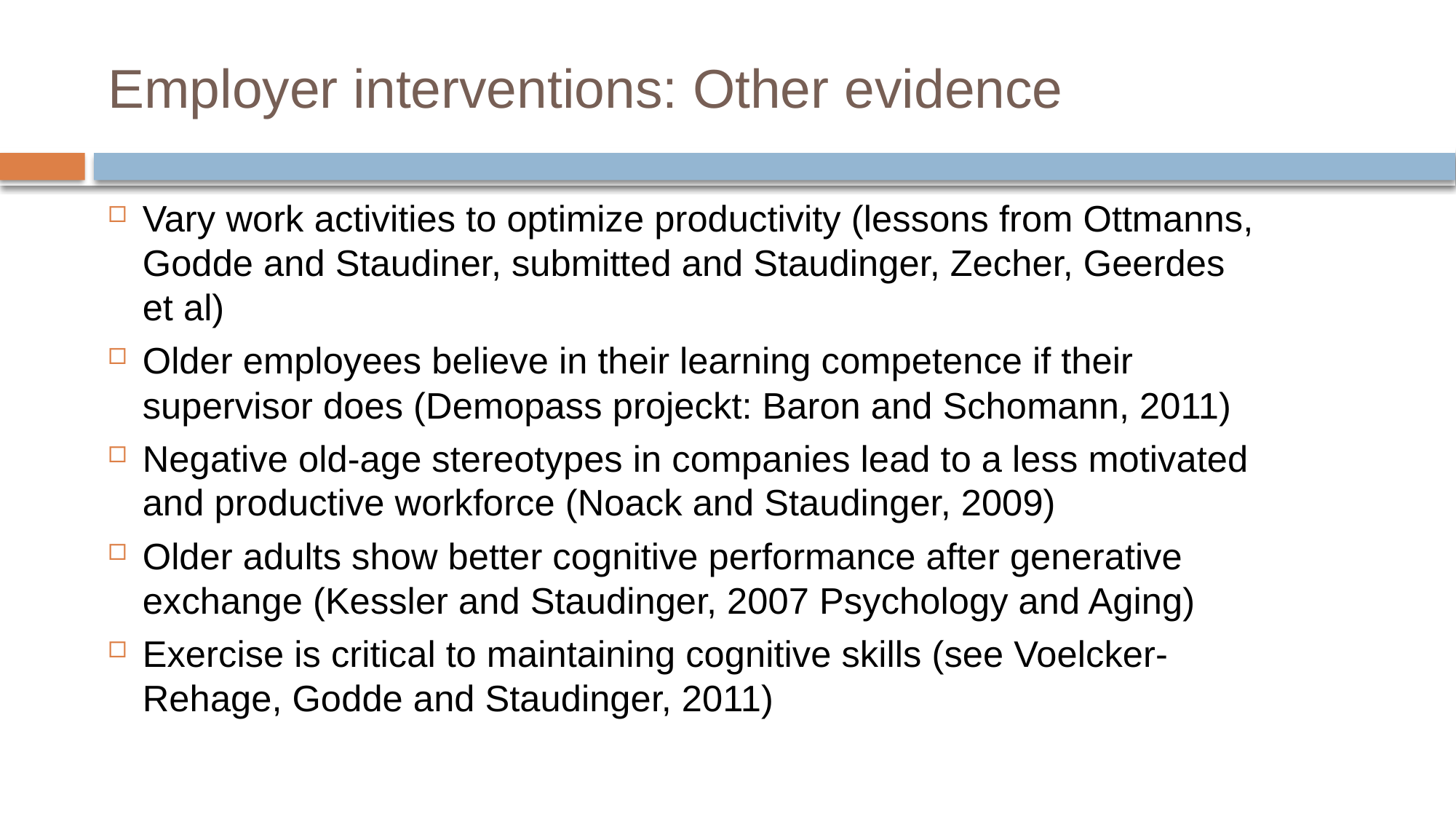

# Employer interventions: Other evidence
Vary work activities to optimize productivity (lessons from Ottmanns, Godde and Staudiner, submitted and Staudinger, Zecher, Geerdes et al)
Older employees believe in their learning competence if their supervisor does (Demopass projeckt: Baron and Schomann, 2011)
Negative old-age stereotypes in companies lead to a less motivated and productive workforce (Noack and Staudinger, 2009)
Older adults show better cognitive performance after generative exchange (Kessler and Staudinger, 2007 Psychology and Aging)
Exercise is critical to maintaining cognitive skills (see Voelcker-Rehage, Godde and Staudinger, 2011)